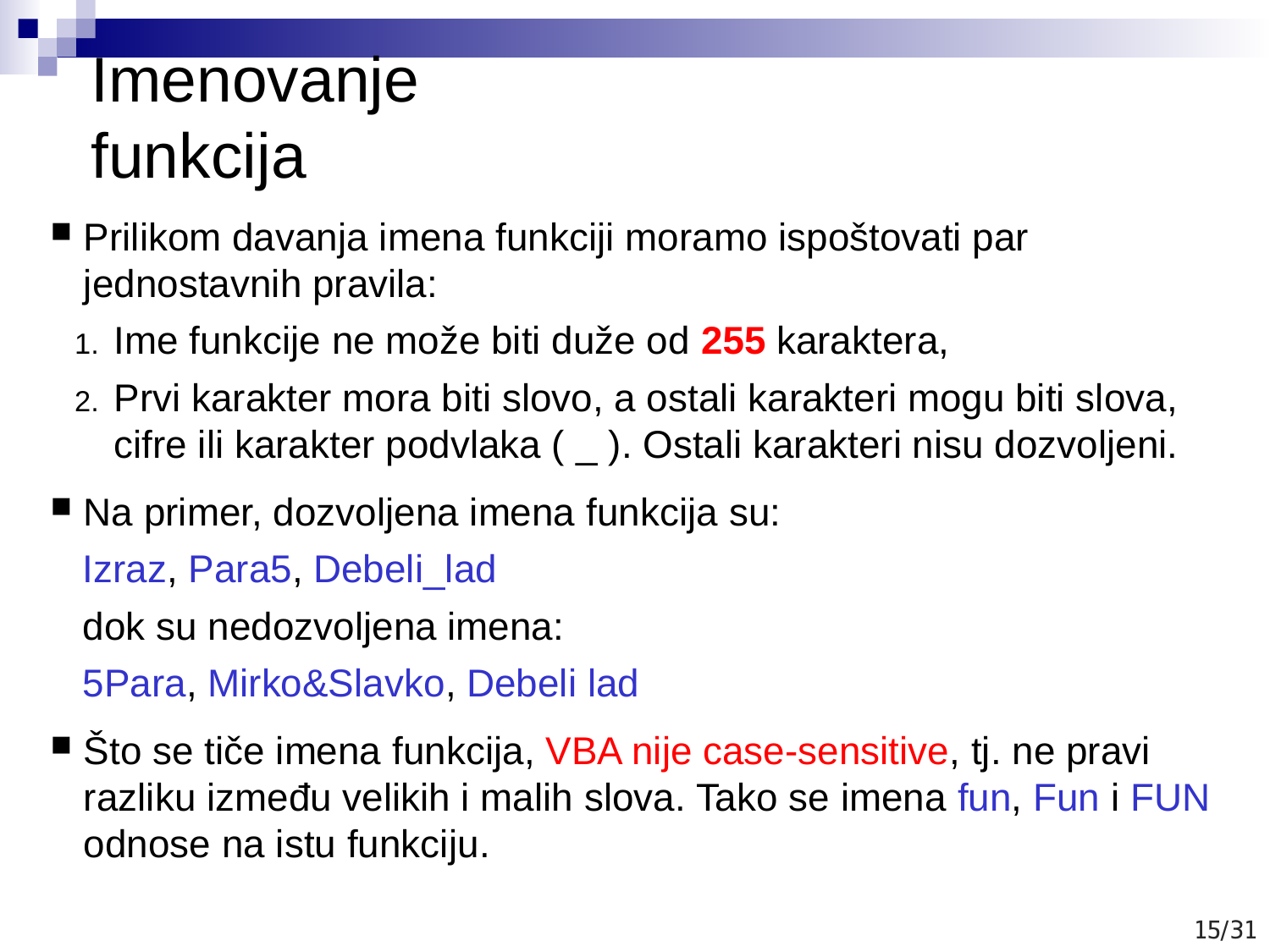

# Imenovanje funkcija
Prilikom davanja imena funkciji moramo ispoštovati par jednostavnih pravila:
Ime funkcije ne može biti duže od 255 karaktera,
Prvi karakter mora biti slovo, a ostali karakteri mogu biti slova, cifre ili karakter podvlaka ( _ ). Ostali karakteri nisu dozvoljeni.
Na primer, dozvoljena imena funkcija su:
   Izraz, Para5, Debeli_lad
   dok su nedozvoljena imena:
   5Para, Mirko&Slavko, Debeli lad
Što se tiče imena funkcija, VBA nije case-sensitive, tj. ne pravi razliku između velikih i malih slova. Tako se imena fun, Fun i FUN odnose na istu funkciju.
15/31